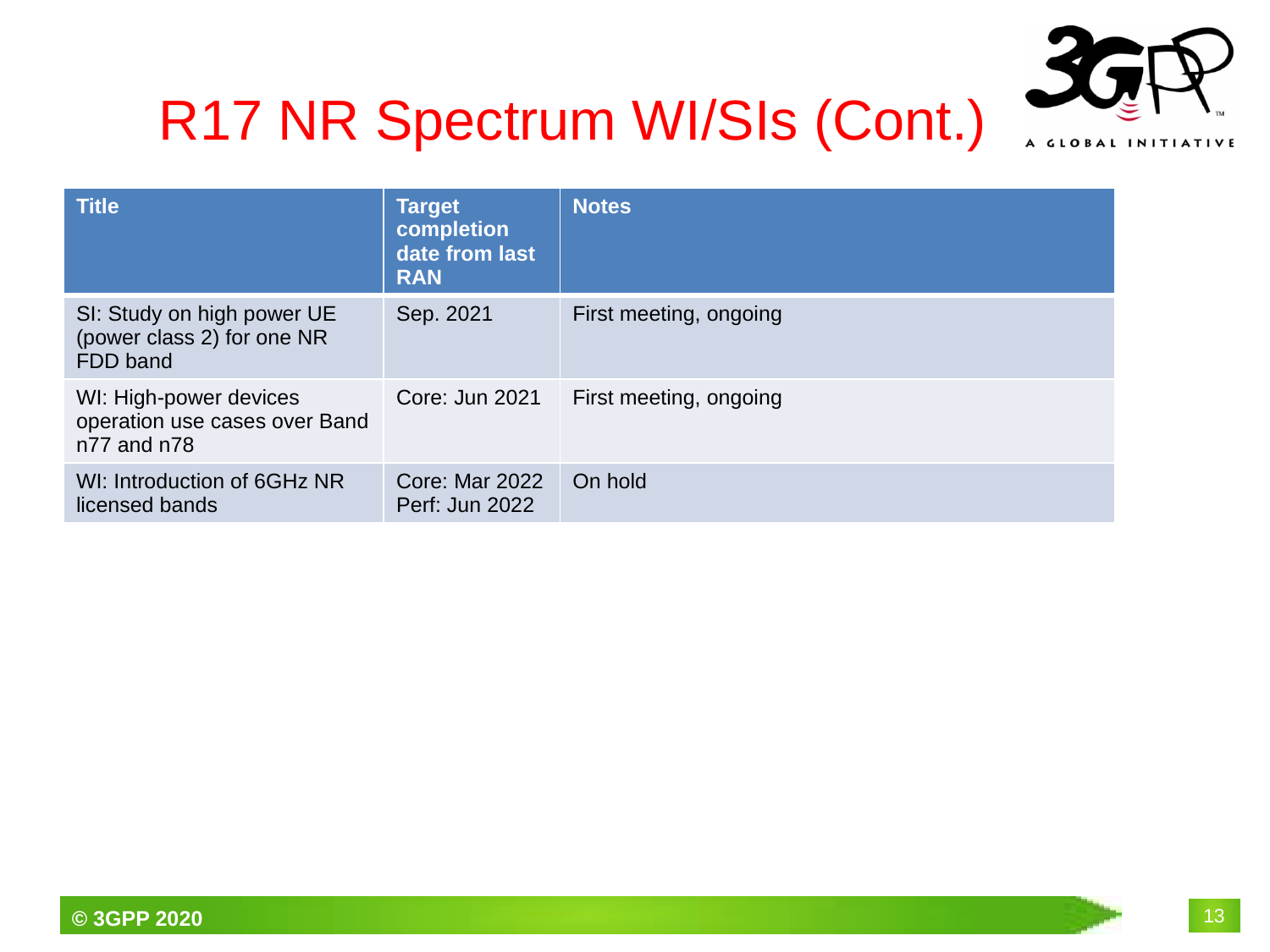

# R17 NR Spectrum WI/SIs (Cont.)
| Title | Target completion date from last RAN | Notes |
| --- | --- | --- |
| SI: Study on high power UE (power class 2) for one NR FDD band | Sep. 2021 | First meeting, ongoing |
| WI: High-power devices operation use cases over Band n77 and n78 | Core: Jun 2021 | First meeting, ongoing |
| WI: Introduction of 6GHz NR licensed bands | Core: Mar 2022 Perf: Jun 2022 | On hold |
13